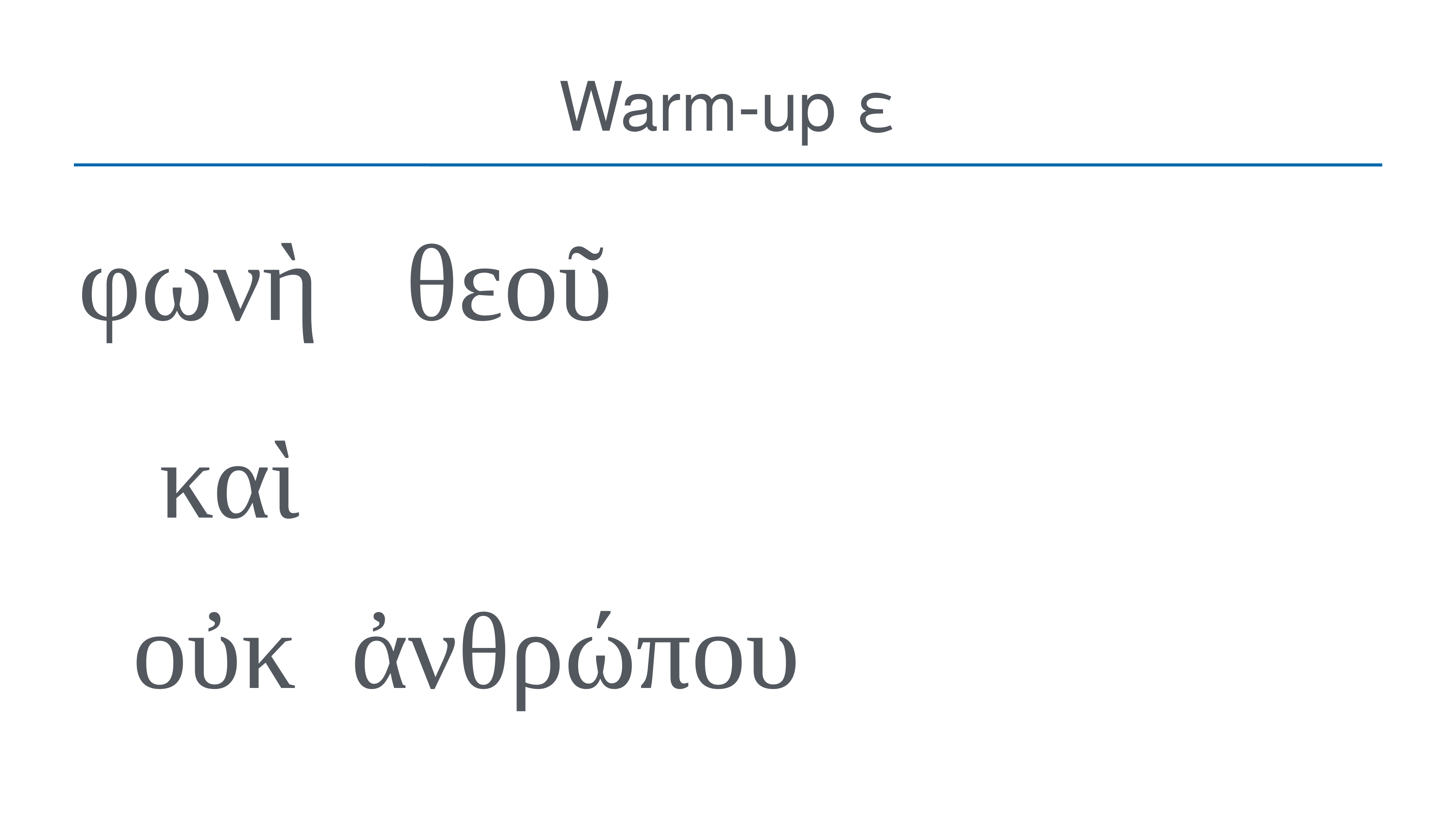

# Warm-up ε
φωνὴ		θεοῦ
καὶ
	οὐκ 	ἀνθρώπου